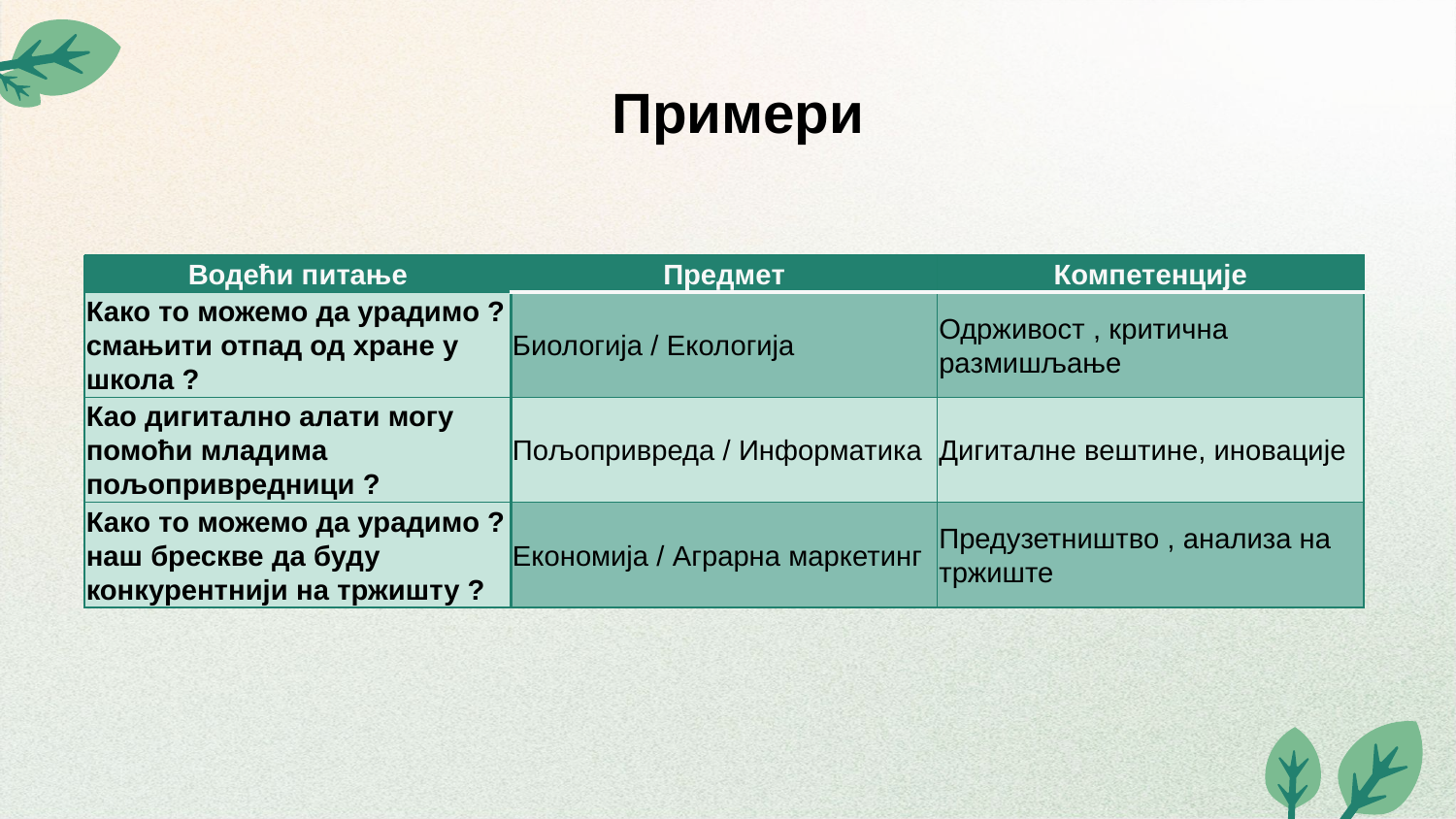

Примери
| Водећи питање | Предмет | Компетенције |
| --- | --- | --- |
| Како то можемо да урадимо ? смањити отпад од хране у школа ? | Биологија / Екологија | Одрживост , критична размишљање |
| Као дигитално алати могу помоћи младима​ пољопривредници ? | Пољопривреда / Информатика | Дигиталне вештине, иновације |
| Како то можемо да урадимо ? наш брескве да буду конкурентнији на тржишту ? | Економија / Аграрна маркетинг | Предузетништво , анализа на тржиште |